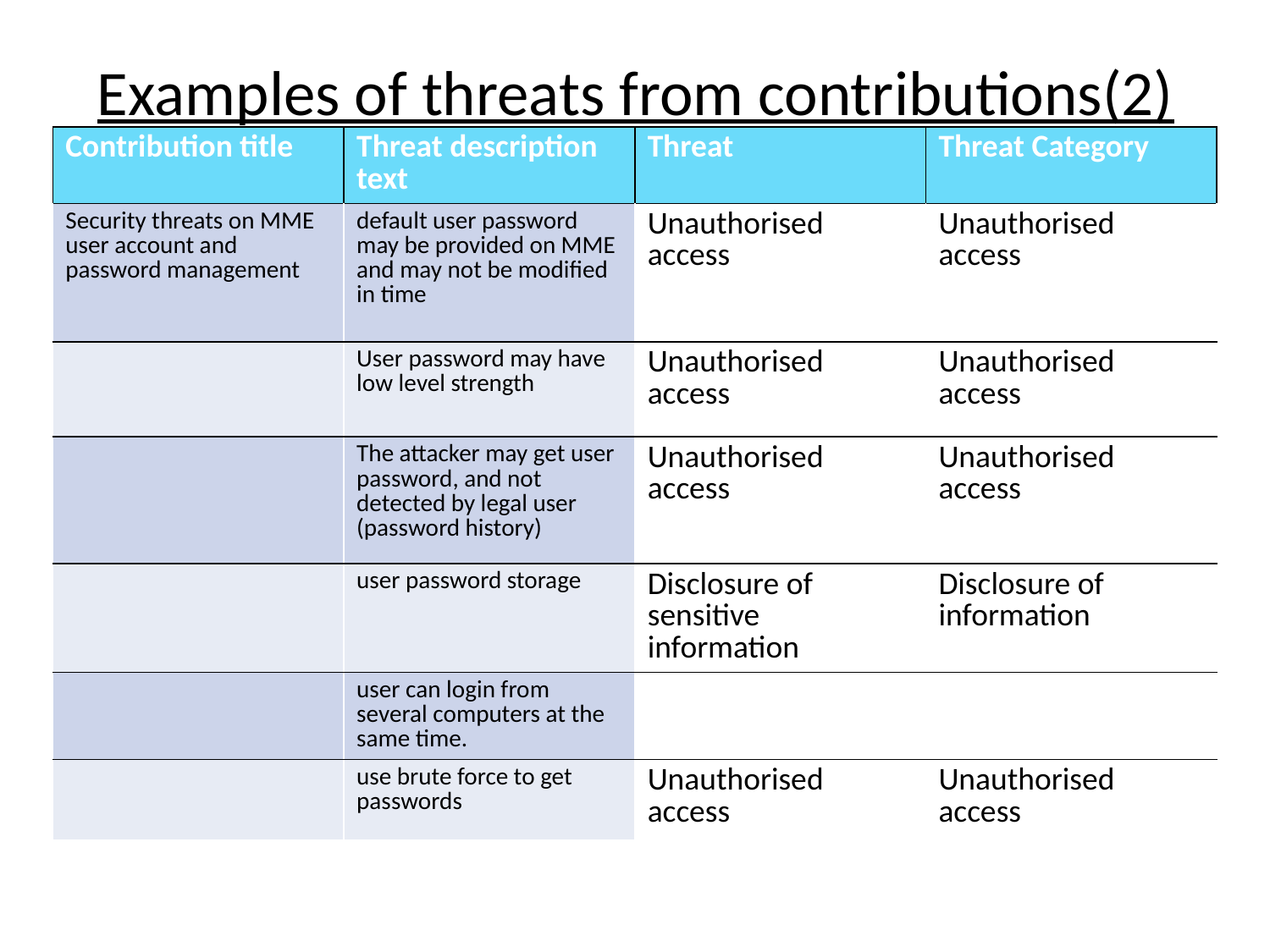

# Examples of threats from contributions(2)
| Contribution title | Threat description text | Threat | Threat Category |
| --- | --- | --- | --- |
| Security threats on MME user account and password management | default user password may be provided on MME and may not be modified in time | Unauthorised access | Unauthorised access |
|  | User password may have low level strength | Unauthorised access | Unauthorised access |
|  | The attacker may get user password, and not detected by legal user (password history) | Unauthorised access | Unauthorised access |
|  | user password storage | Disclosure of sensitive information | Disclosure of information |
|  | user can login from several computers at the same time. |  |  |
|  | use brute force to get passwords | Unauthorised access | Unauthorised access |